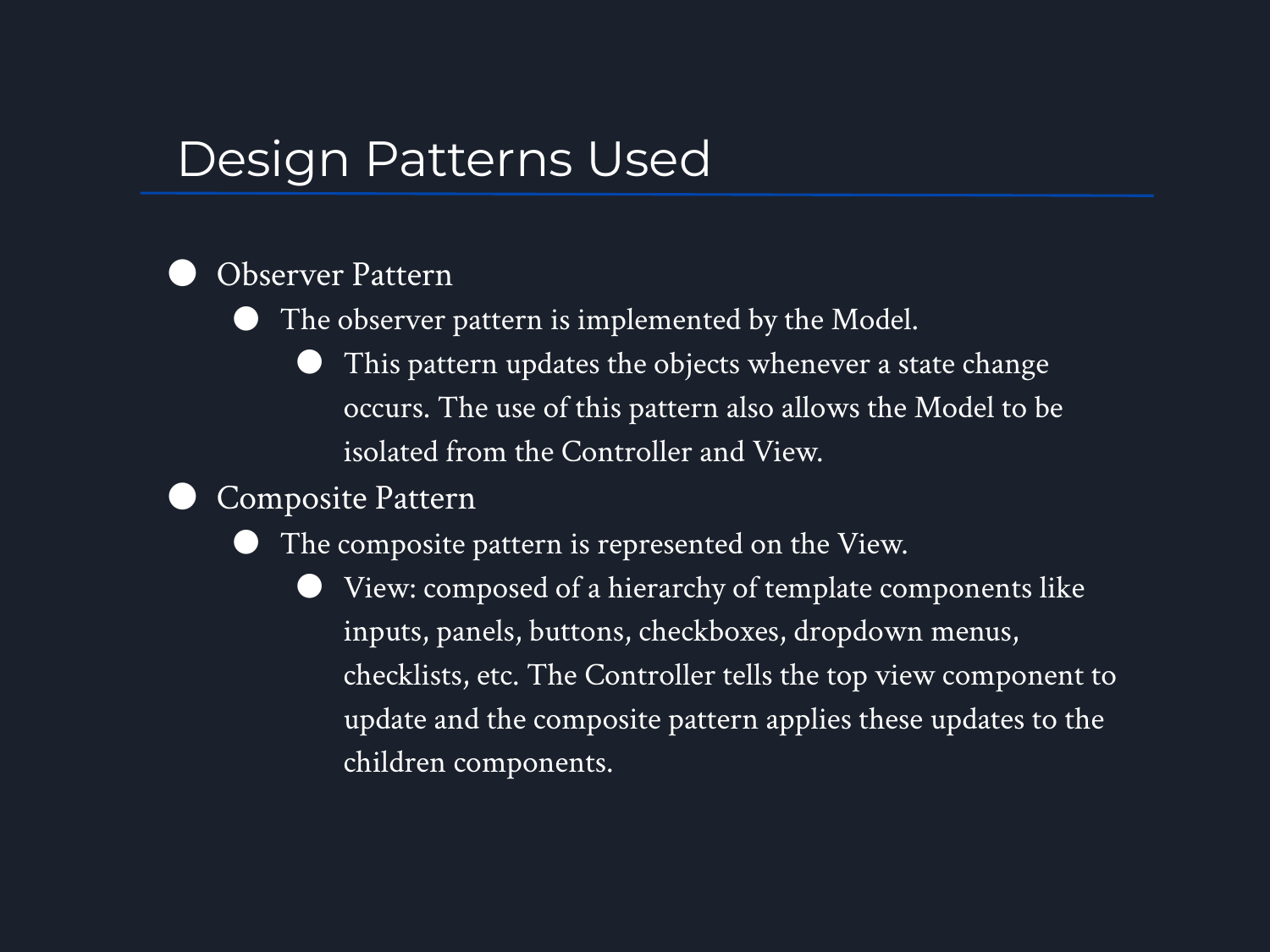

Design Patterns Used

Observer Pattern
The observer pattern is implemented by the Model.
This pattern updates the objects whenever a state change occurs. The use of this pattern also allows the Model to be isolated from the Controller and View.
Composite Pattern
The composite pattern is represented on the View.
View: composed of a hierarchy of template components like inputs, panels, buttons, checkboxes, dropdown menus, checklists, etc. The Controller tells the top view component to update and the composite pattern applies these updates to the children components.